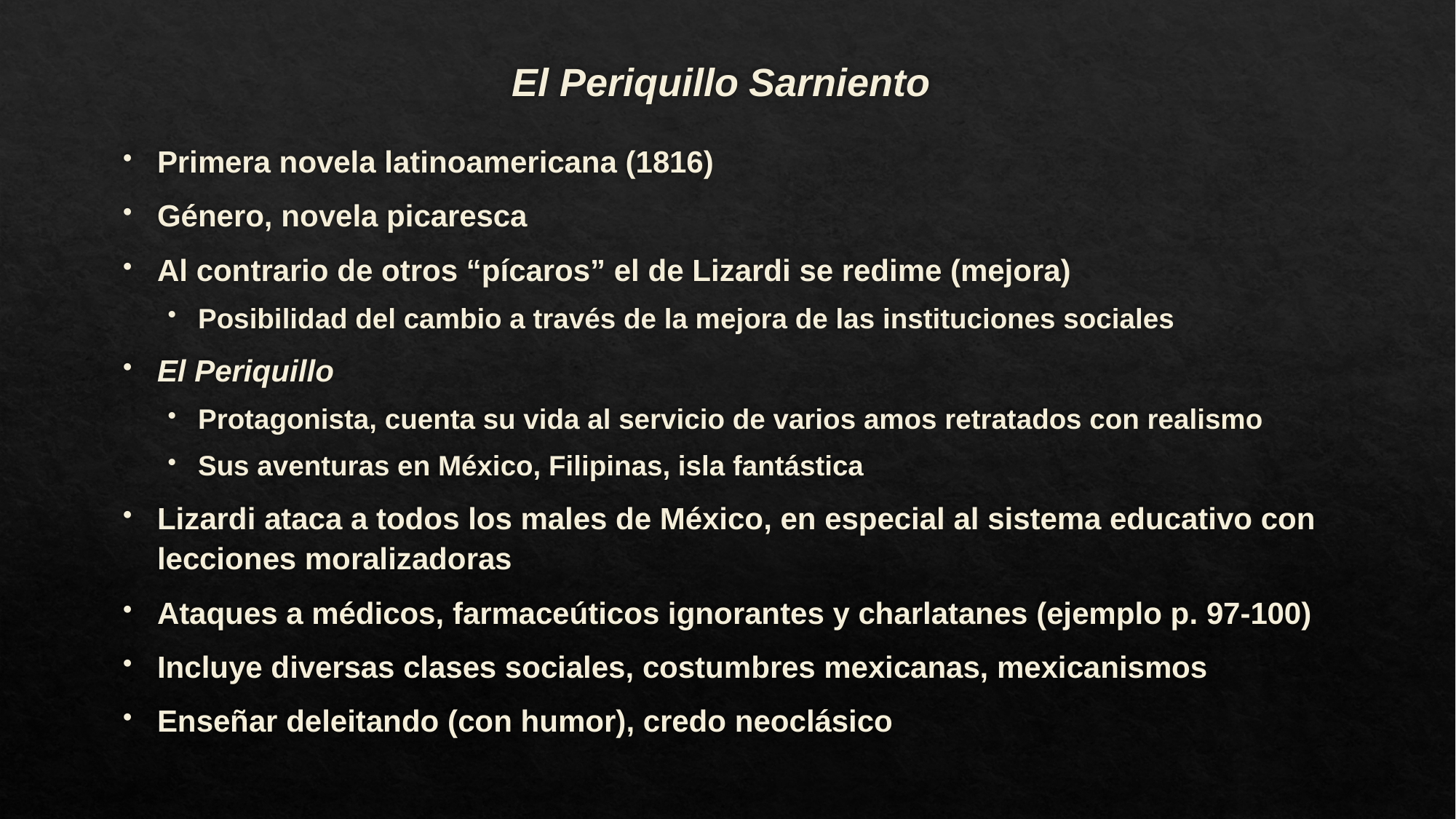

# El Periquillo Sarniento
Primera novela latinoamericana (1816)
Género, novela picaresca
Al contrario de otros “pícaros” el de Lizardi se redime (mejora)
Posibilidad del cambio a través de la mejora de las instituciones sociales
El Periquillo
Protagonista, cuenta su vida al servicio de varios amos retratados con realismo
Sus aventuras en México, Filipinas, isla fantástica
Lizardi ataca a todos los males de México, en especial al sistema educativo con lecciones moralizadoras
Ataques a médicos, farmaceúticos ignorantes y charlatanes (ejemplo p. 97-100)
Incluye diversas clases sociales, costumbres mexicanas, mexicanismos
Enseñar deleitando (con humor), credo neoclásico